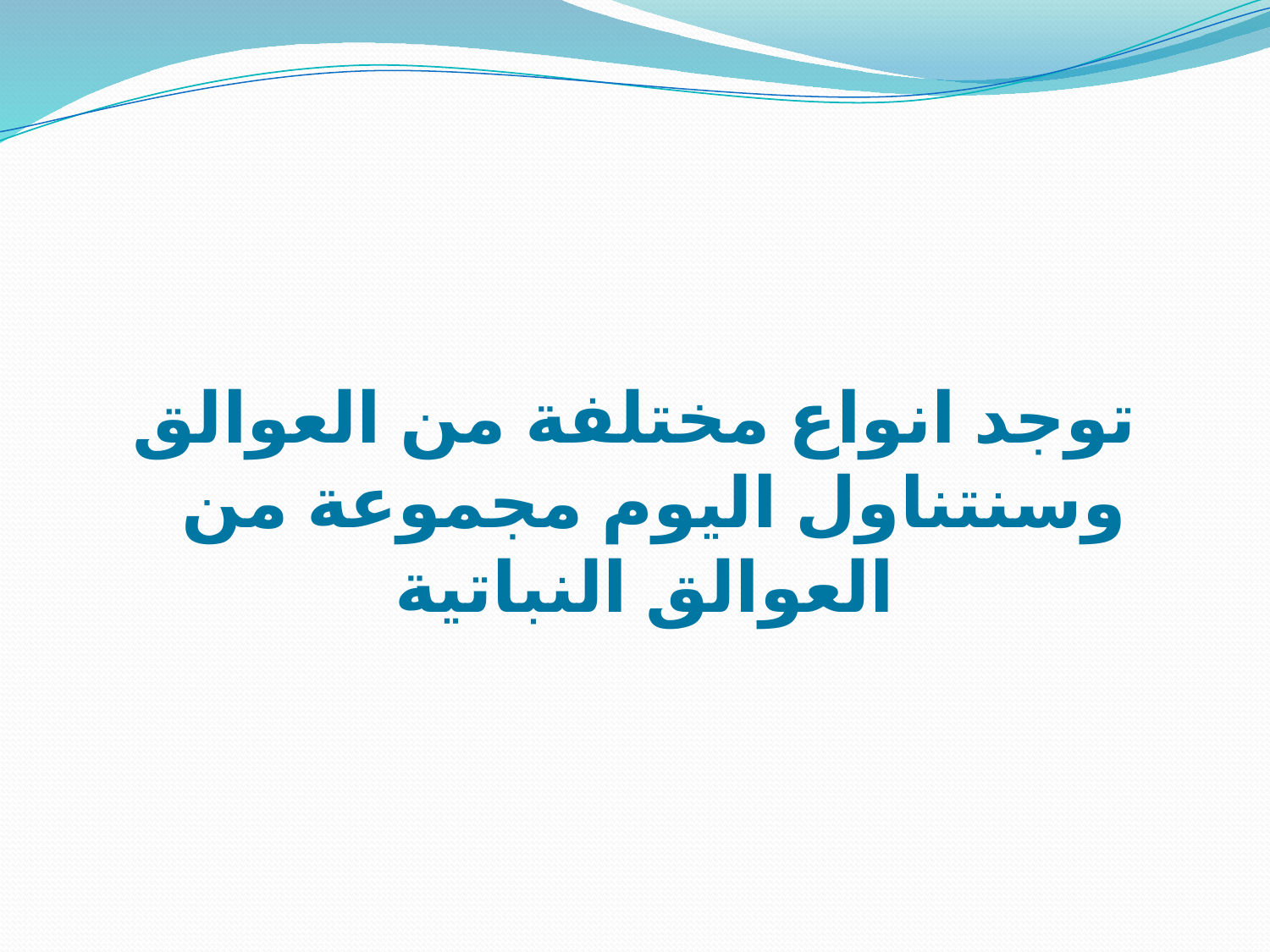

توجد انواع مختلفة من العوالق وسنتناول اليوم مجموعة من العوالق النباتية